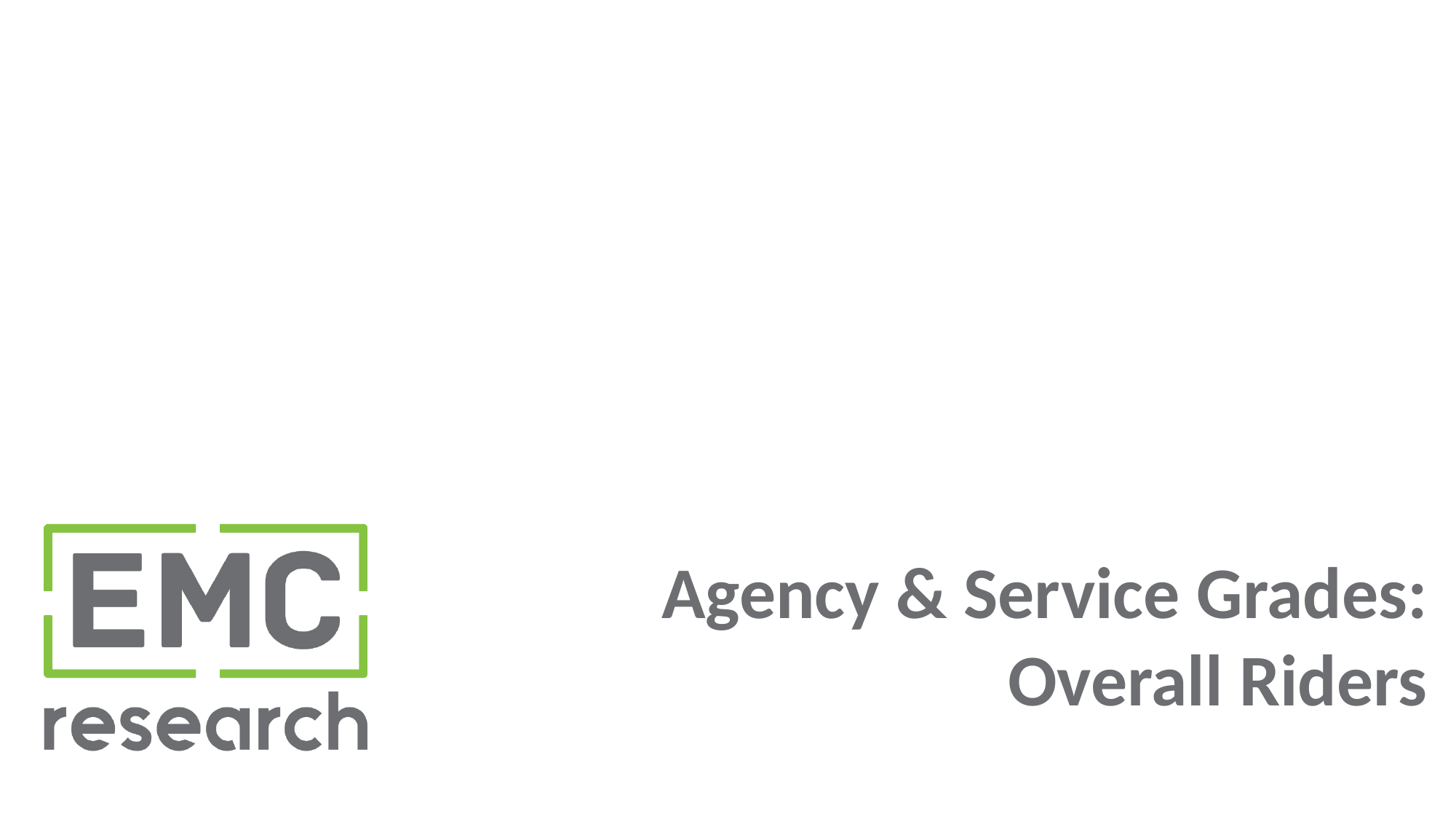

# Agency & Service Grades: Overall Riders